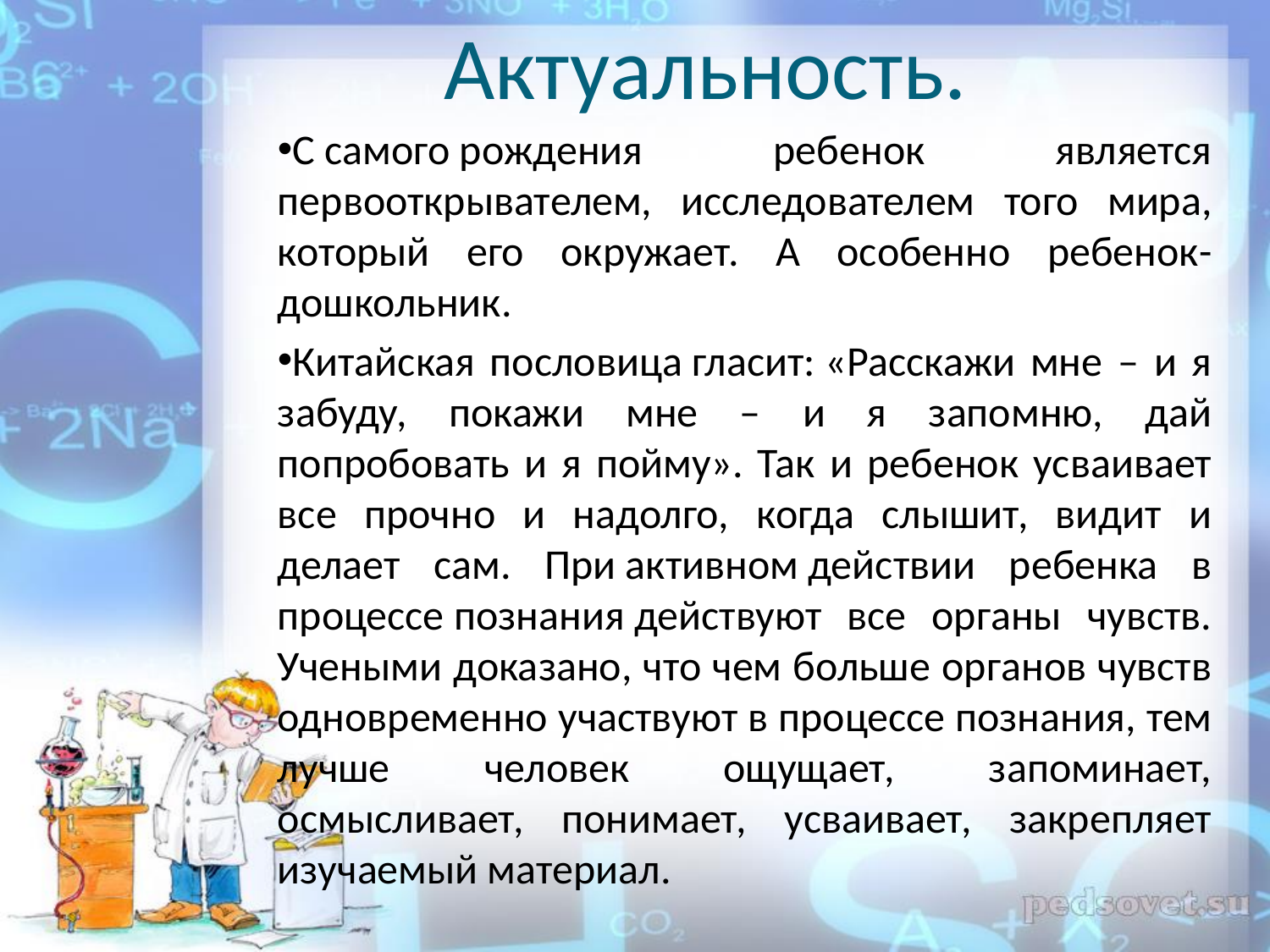

# Актуальность.
С самого рождения ребенок является первооткрывателем, исследователем того мира, который его окружает. А особенно ребенок-дошкольник.
Китайская пословица гласит: «Расскажи мне – и я забуду, покажи мне – и я запомню, дай попробовать и я пойму». Так и ребенок усваивает все прочно и надолго, когда слышит, видит и делает сам. При активном действии ребенка в процессе познания действуют все органы чувств. Учеными доказано, что чем больше органов чувств одновременно участвуют в процессе познания, тем лучше человек ощущает, запоминает, осмысливает, понимает, усваивает, закрепляет изучаемый материал.